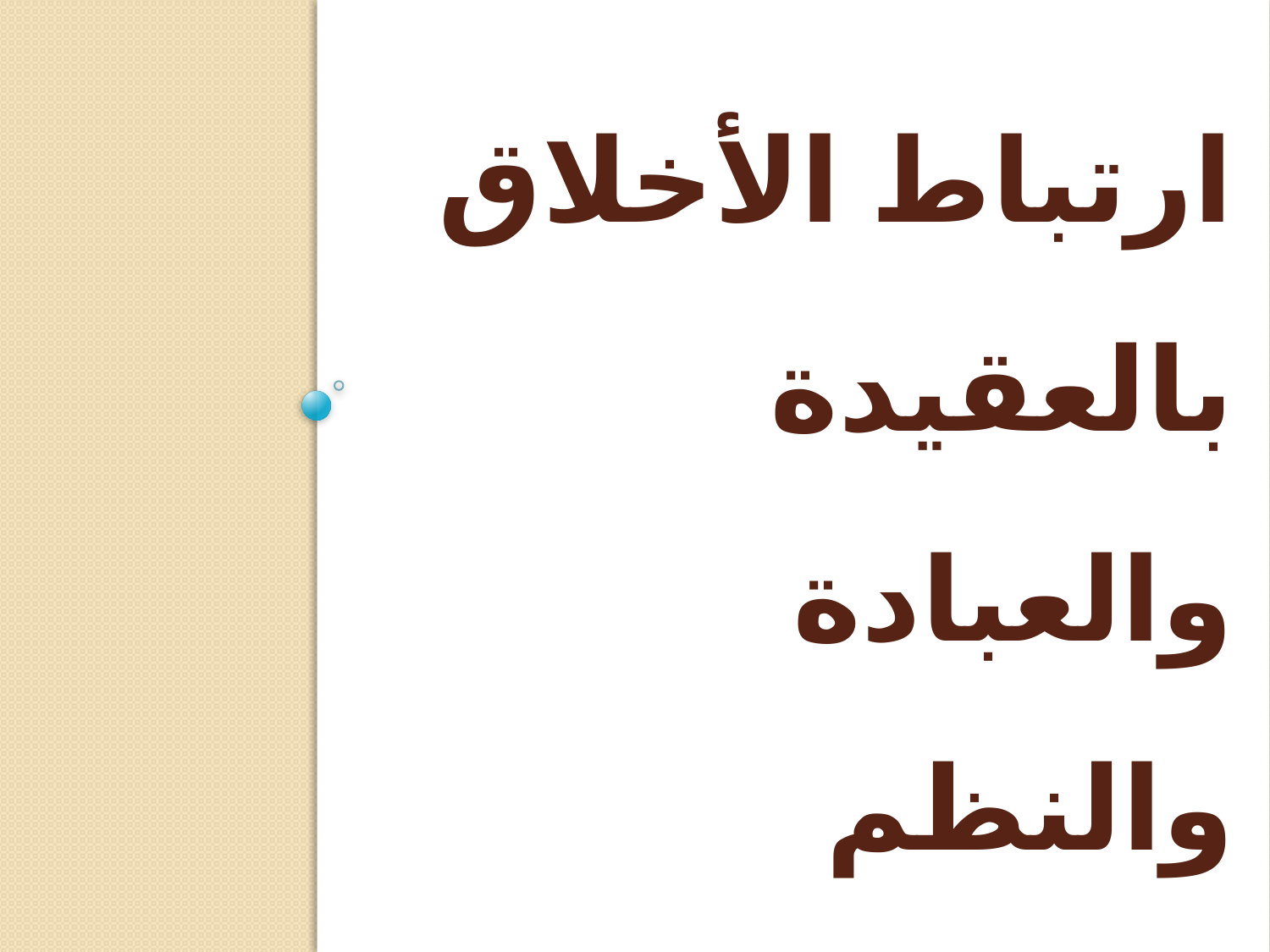

# ارتباط الأخلاق بالعقيدة والعبادة والنظم الإسلامية